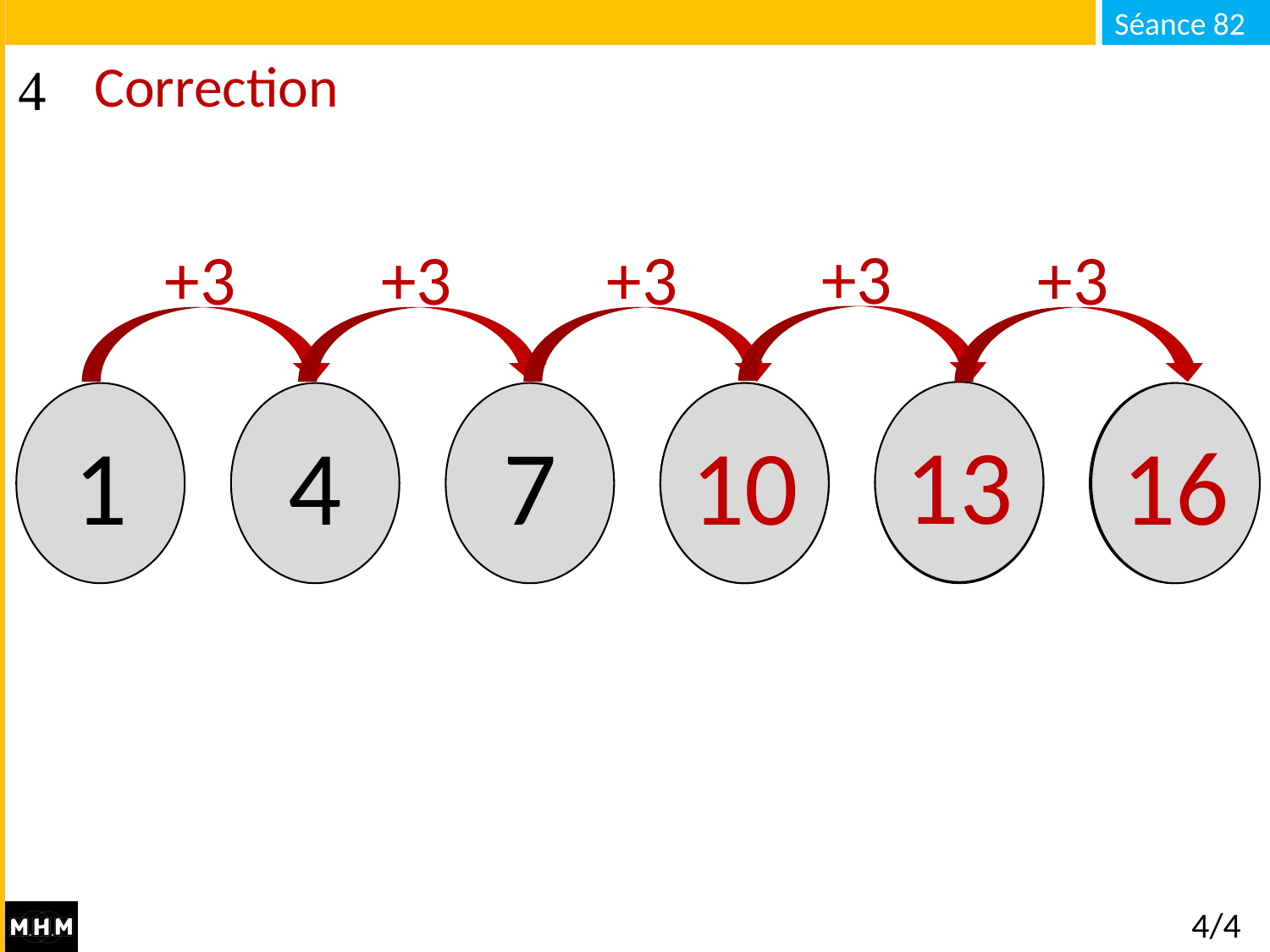

# Correction
+3

+3

+3

+3

+3

13
1
4
7
…
10
…
…
16
4/4